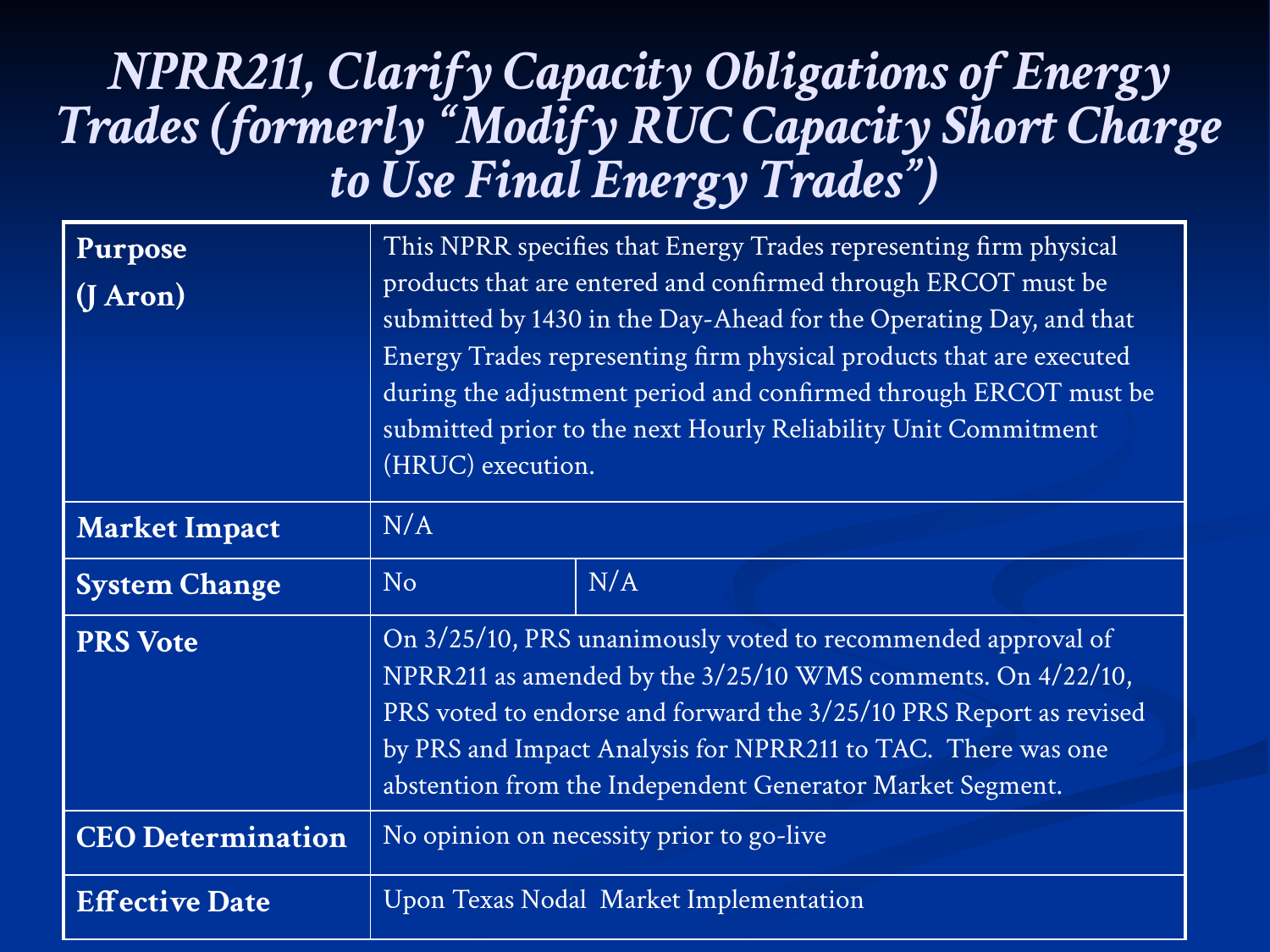

# NPRR211, Clarify Capacity Obligations of Energy Trades (formerly “Modify RUC Capacity Short Charge to Use Final Energy Trades”)
| Purpose (J Aron) | This NPRR specifies that Energy Trades representing firm physical products that are entered and confirmed through ERCOT must be submitted by 1430 in the Day-Ahead for the Operating Day, and that Energy Trades representing firm physical products that are executed during the adjustment period and confirmed through ERCOT must be submitted prior to the next Hourly Reliability Unit Commitment (HRUC) execution. |  |
| --- | --- | --- |
| Market Impact | N/A |  |
| System Change | No | N/A |
| PRS Vote | On 3/25/10, PRS unanimously voted to recommended approval of NPRR211 as amended by the 3/25/10 WMS comments. On 4/22/10, PRS voted to endorse and forward the 3/25/10 PRS Report as revised by PRS and Impact Analysis for NPRR211 to TAC. There was one abstention from the Independent Generator Market Segment. |  |
| CEO Determination | No opinion on necessity prior to go-live |  |
| Effective Date | Upon Texas Nodal Market Implementation |  |